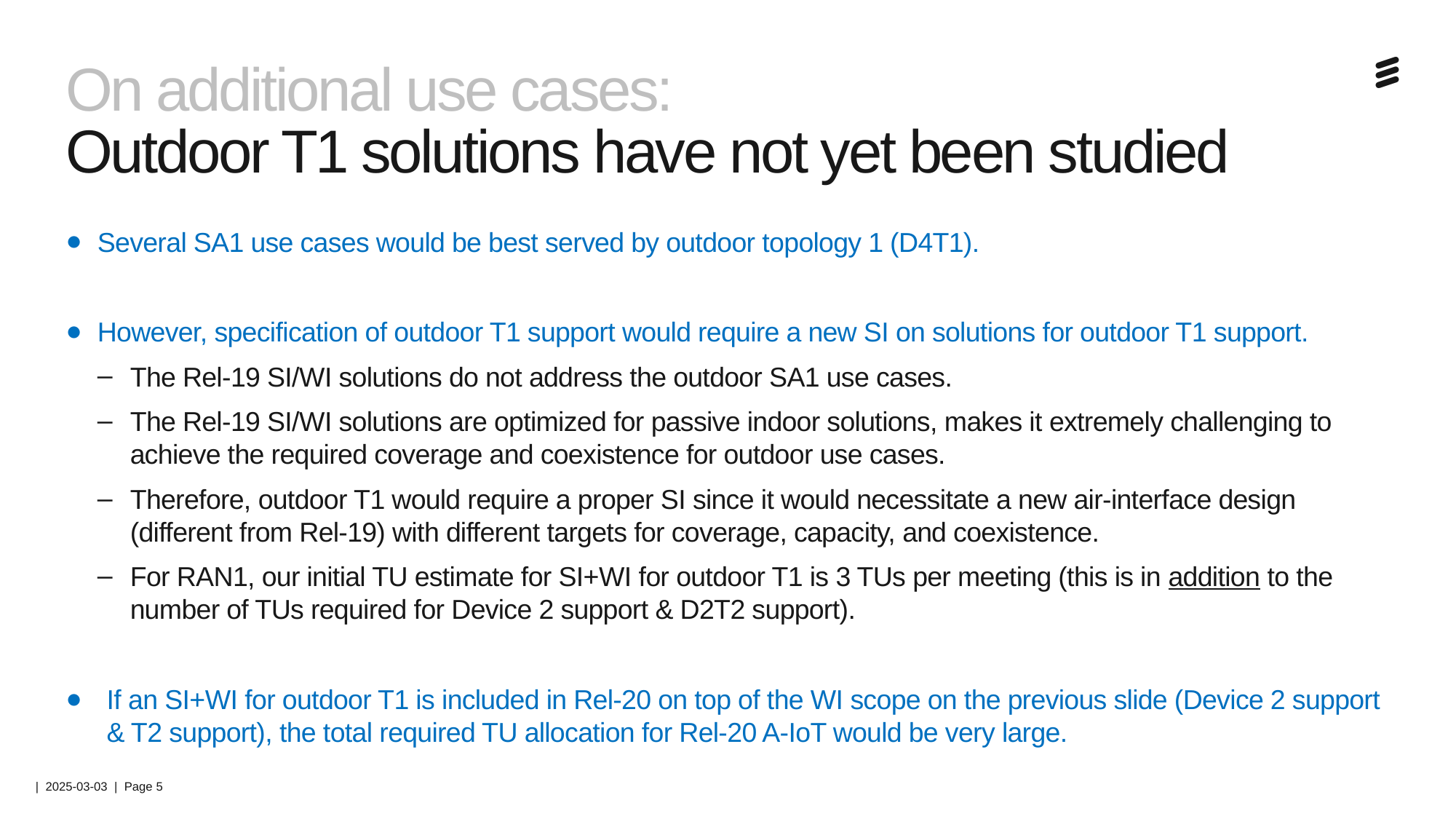

# On additional use cases: Outdoor T1 solutions have not yet been studied
Several SA1 use cases would be best served by outdoor topology 1 (D4T1).

However, specification of outdoor T1 support would require a new SI on solutions for outdoor T1 support.
The Rel-19 SI/WI solutions do not address the outdoor SA1 use cases.
The Rel-19 SI/WI solutions are optimized for passive indoor solutions, makes it extremely challenging to achieve the required coverage and coexistence for outdoor use cases.
Therefore, outdoor T1 would require a proper SI since it would necessitate a new air-interface design (different from Rel-19) with different targets for coverage, capacity, and coexistence.
For RAN1, our initial TU estimate for SI+WI for outdoor T1 is 3 TUs per meeting (this is in addition to the number of TUs required for Device 2 support & D2T2 support).

If an SI+WI for outdoor T1 is included in Rel-20 on top of the WI scope on the previous slide (Device 2 support & T2 support), the total required TU allocation for Rel-20 A-IoT would be very large.